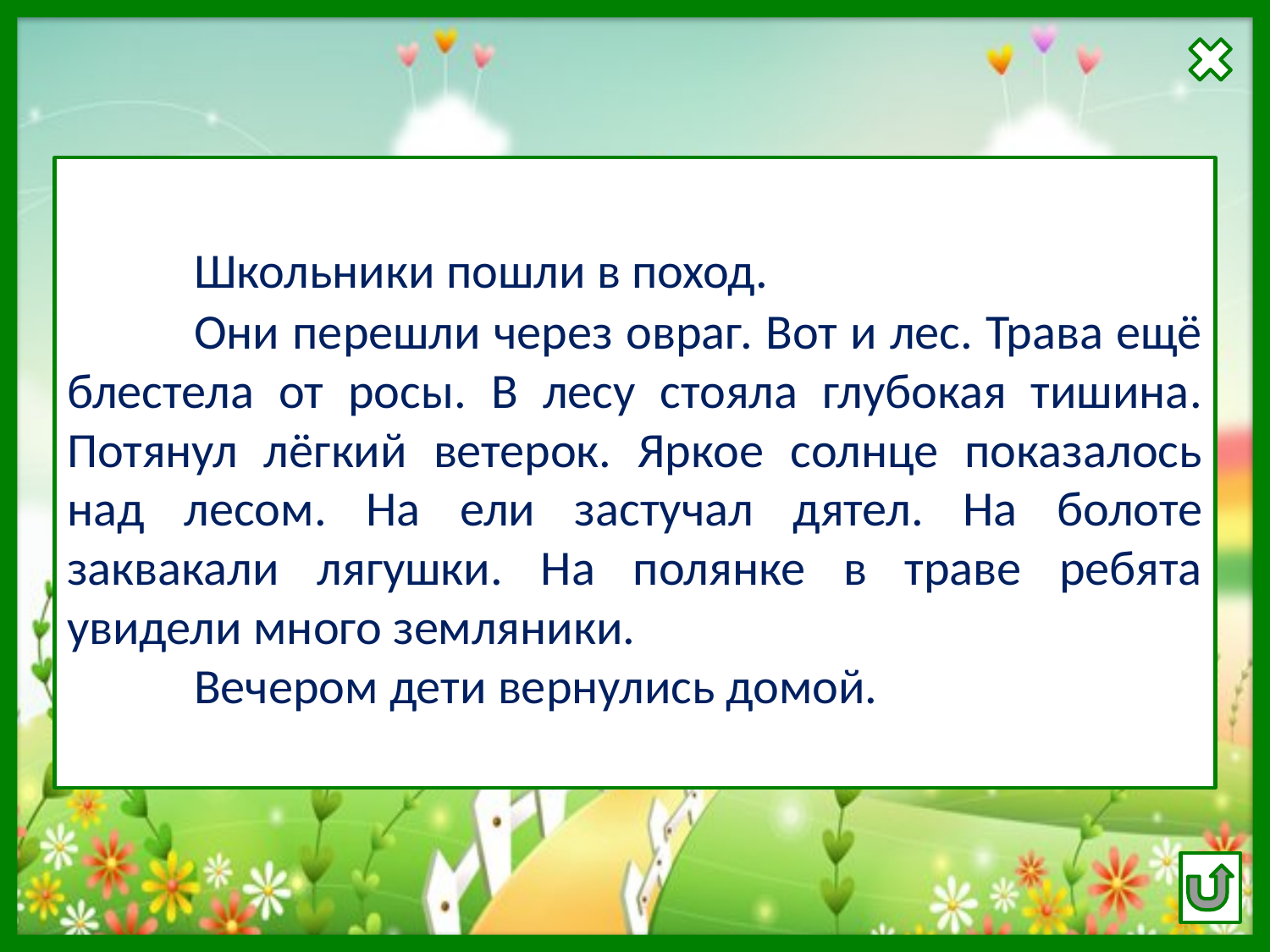

Школьники пошли в поход.
	Они перешли через овраг. Вот и лес. Трава ещё блестела от росы. В лесу стояла глубокая тишина. Потянул лёгкий ветерок. Яркое солнце показалось над лесом. На ели застучал дятел. На болоте заквакали лягушки. На полянке в траве ребята увидели много земляники.
	Вечером дети вернулись домой.